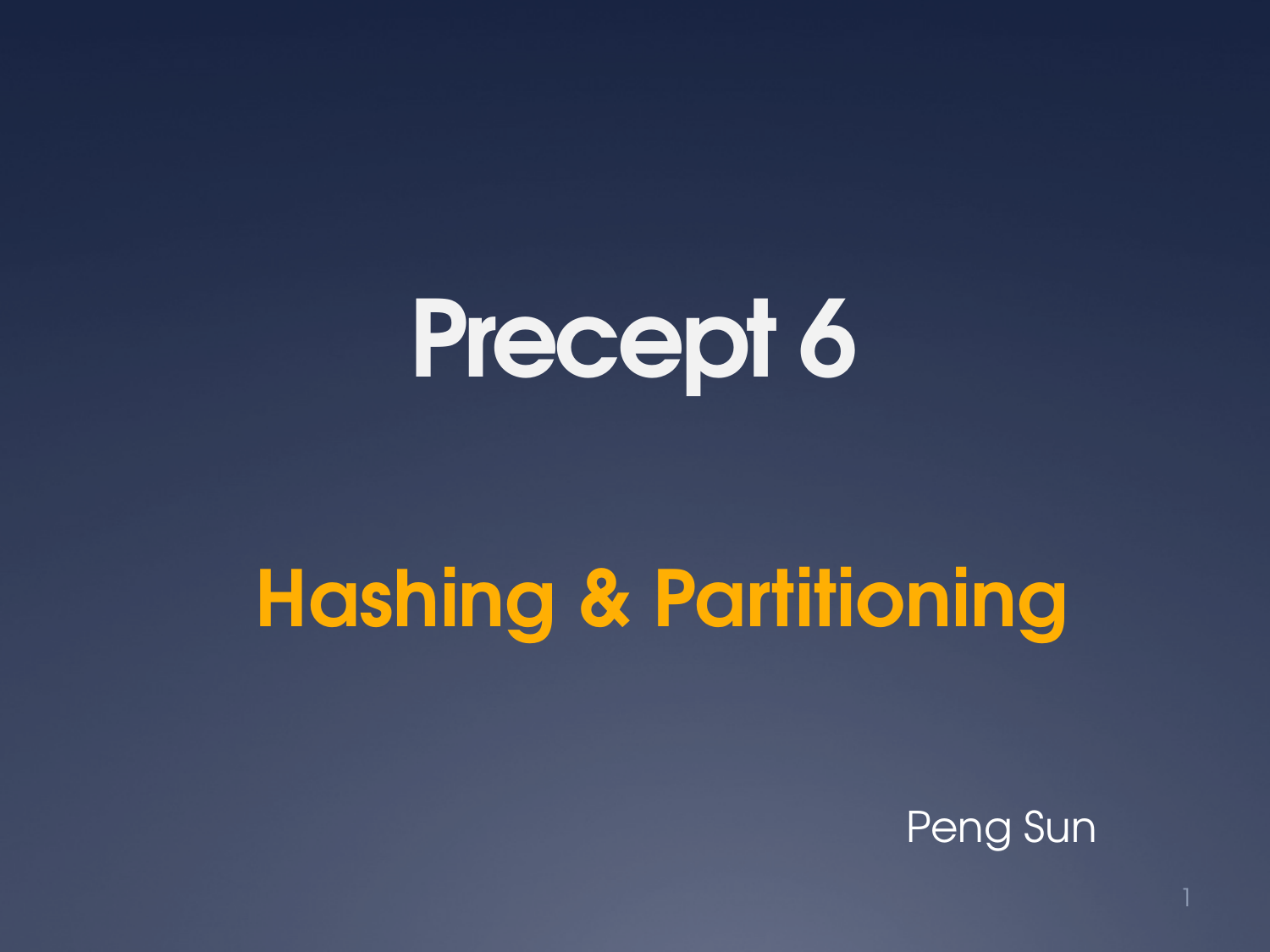

# Precept 6
Hashing & Partitioning
Peng Sun
1